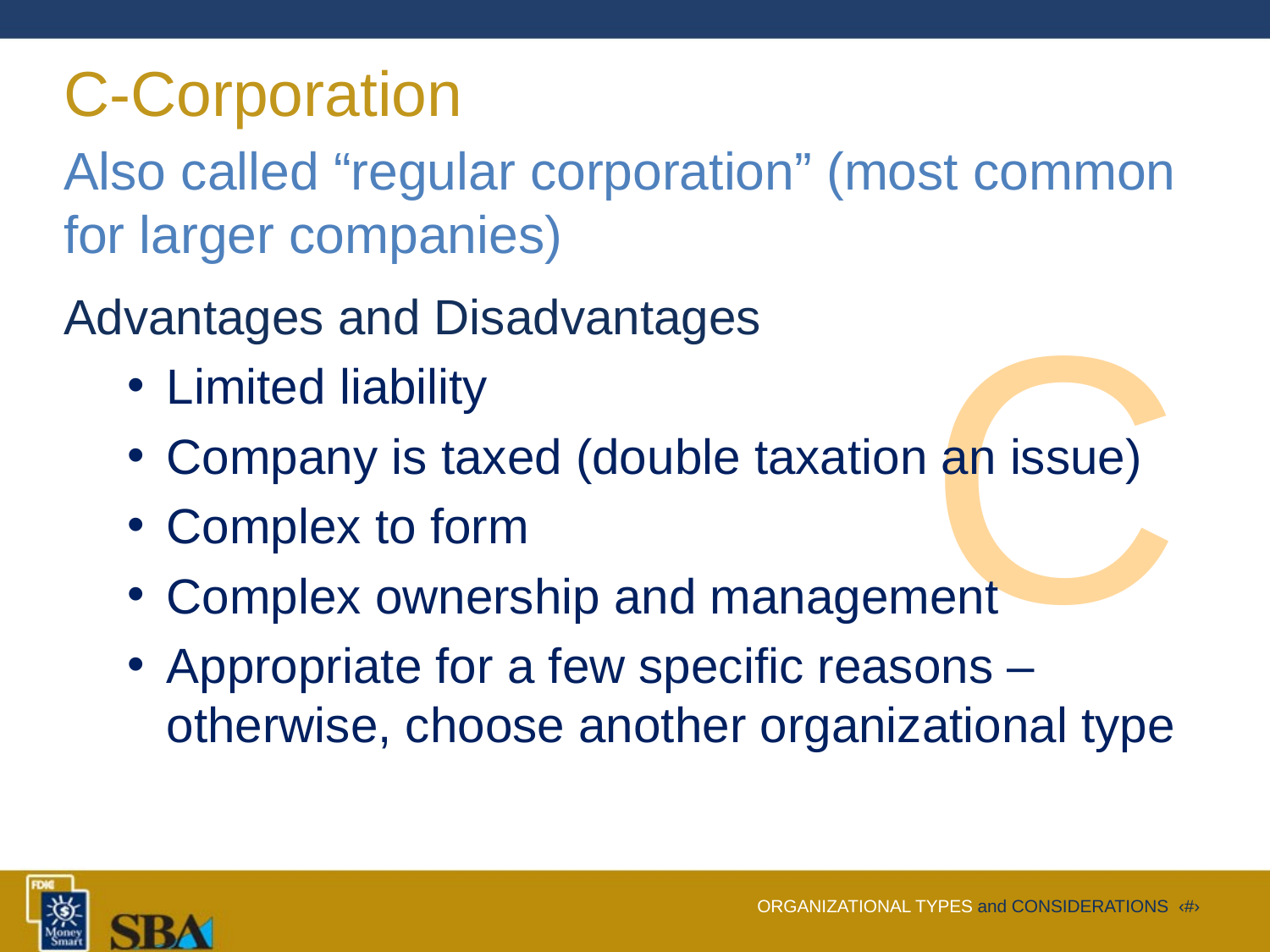

# C-Corporation
Also called “regular corporation” (most common for larger companies)
Advantages and Disadvantages
Limited liability
Company is taxed (double taxation an issue)
Complex to form
Complex ownership and management
Appropriate for a few specific reasons –otherwise, choose another organizational type
C